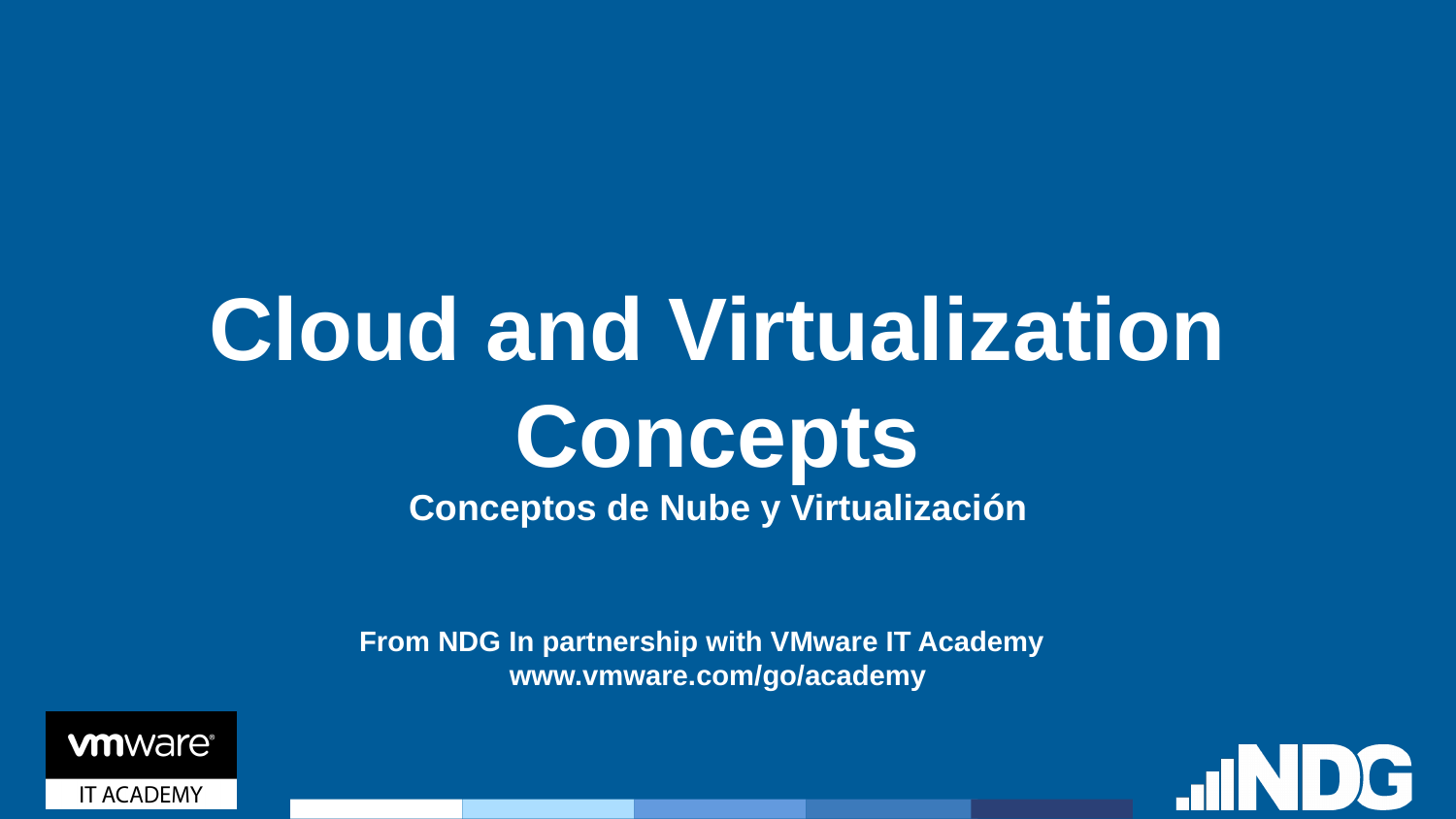

# Cloud and Virtualization Concepts Conceptos de Nube y Virtualización
From NDG In partnership with VMware IT Academy     www.vmware.com/go/academy